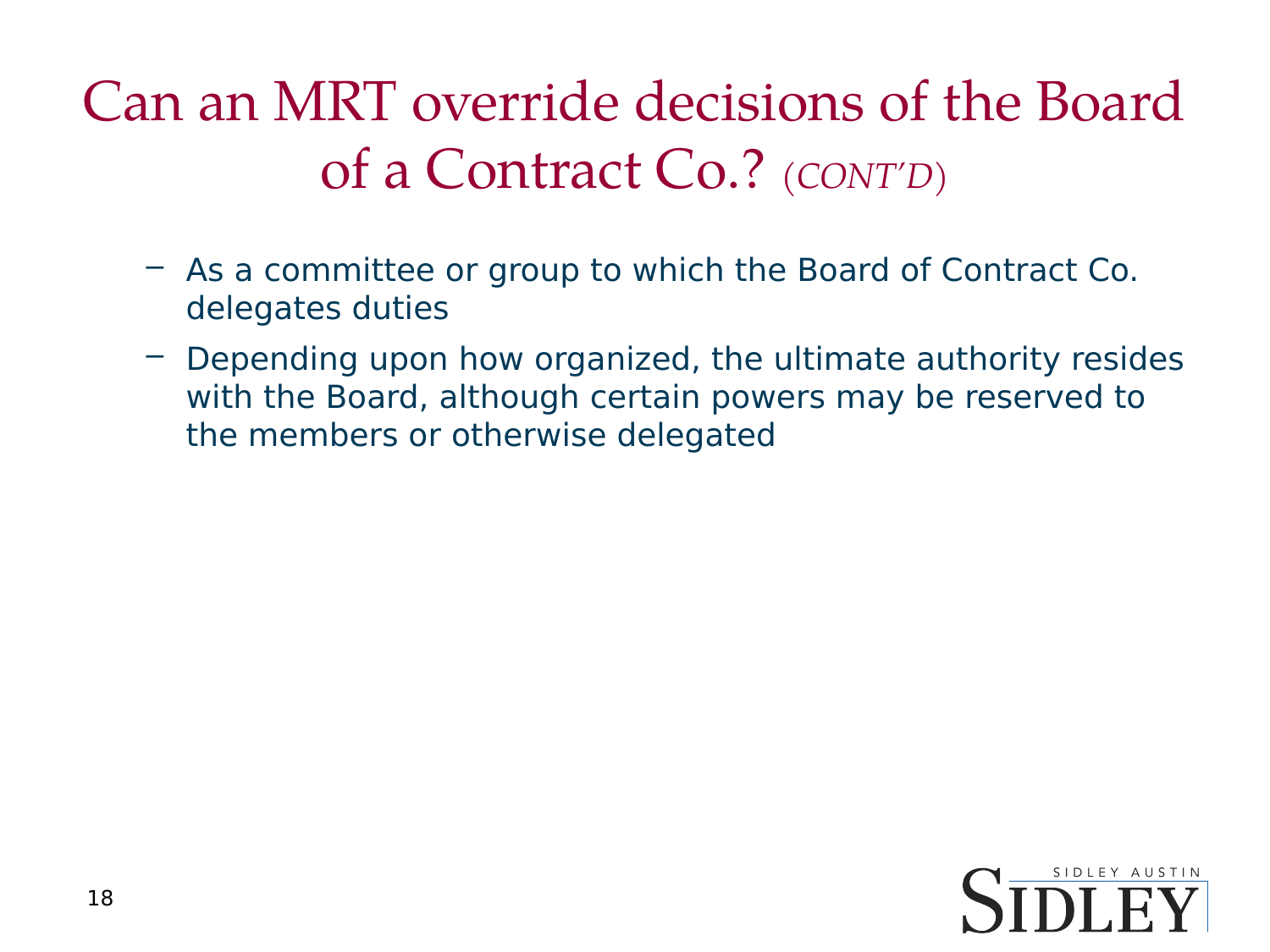

# Can an MRT override decisions of the Board of a Contract Co.? (CONT’D)
As a committee or group to which the Board of Contract Co. delegates duties
Depending upon how organized, the ultimate authority resides with the Board, although certain powers may be reserved to the members or otherwise delegated

18